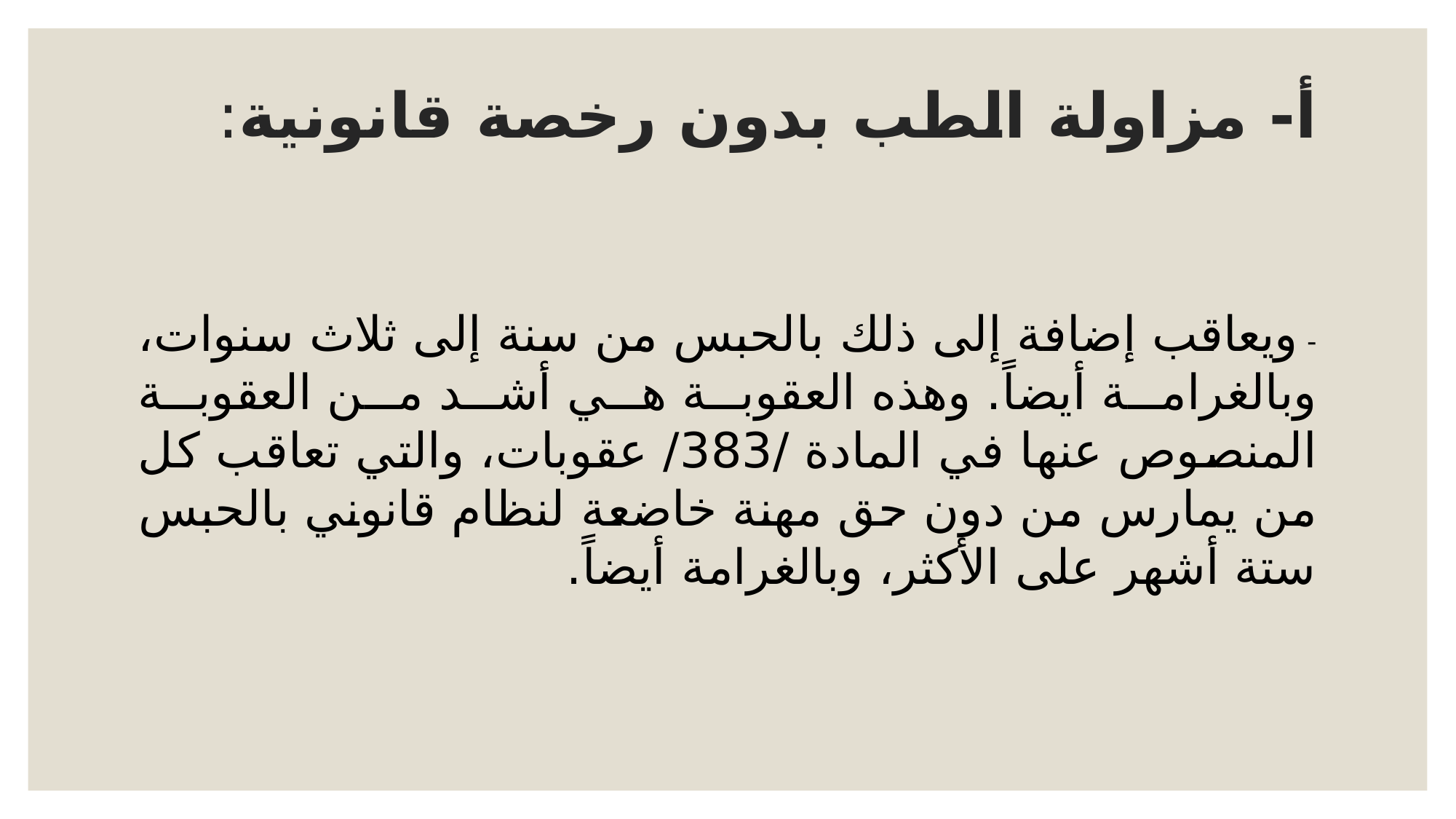

# أ- مزاولة الطب بدون رخصة قانونية:

- ويعاقب إضافة إلى ذلك بالحبس من سنة إلى ثلاث سنوات، وبالغرامة أيضاً. وهذه العقوبة هي أشد من العقوبة المنصوص عنها في المادة /383/ عقوبات، والتي تعاقب كل من يمارس من دون حق مهنة خاضعة لنظام قانوني بالحبس ستة أشهر على الأكثر، وبالغرامة أيضاً.